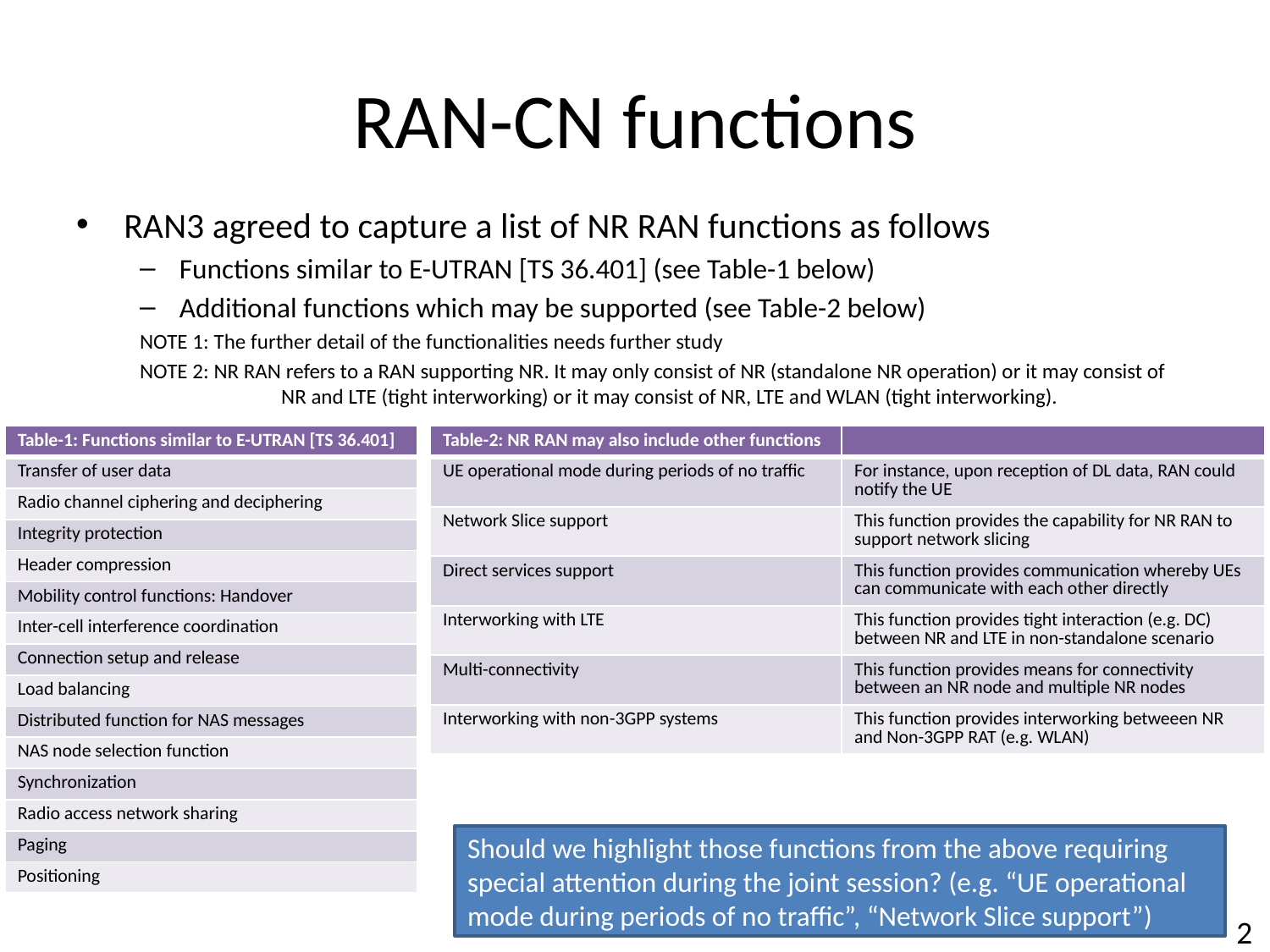

# RAN-CN functions
RAN3 agreed to capture a list of NR RAN functions as follows
Functions similar to E-UTRAN [TS 36.401] (see Table-1 below)
Additional functions which may be supported (see Table-2 below)
NOTE 1: The further detail of the functionalities needs further study
NOTE 2: NR RAN refers to a RAN supporting NR. It may only consist of NR (standalone NR operation) or it may consist of 	   NR and LTE (tight interworking) or it may consist of NR, LTE and WLAN (tight interworking).
| Table-1: Functions similar to E-UTRAN [TS 36.401] |
| --- |
| Transfer of user data |
| Radio channel ciphering and deciphering |
| Integrity protection |
| Header compression |
| Mobility control functions: Handover |
| Inter-cell interference coordination |
| Connection setup and release |
| Load balancing |
| Distributed function for NAS messages |
| NAS node selection function |
| Synchronization |
| Radio access network sharing |
| Paging |
| Positioning |
| Table-2: NR RAN may also include other functions |  |
| --- | --- |
| UE operational mode during periods of no traffic | For instance, upon reception of DL data, RAN could notify the UE |
| Network Slice support | This function provides the capability for NR RAN to support network slicing |
| Direct services support | This function provides communication whereby UEs can communicate with each other directly |
| Interworking with LTE | This function provides tight interaction (e.g. DC) between NR and LTE in non-standalone scenario |
| Multi-connectivity | This function provides means for connectivity between an NR node and multiple NR nodes |
| Interworking with non-3GPP systems | This function provides interworking betweeen NR and Non-3GPP RAT (e.g. WLAN) |
Should we highlight those functions from the above requiring special attention during the joint session? (e.g. “UE operational mode during periods of no traffic”, “Network Slice support”)
2